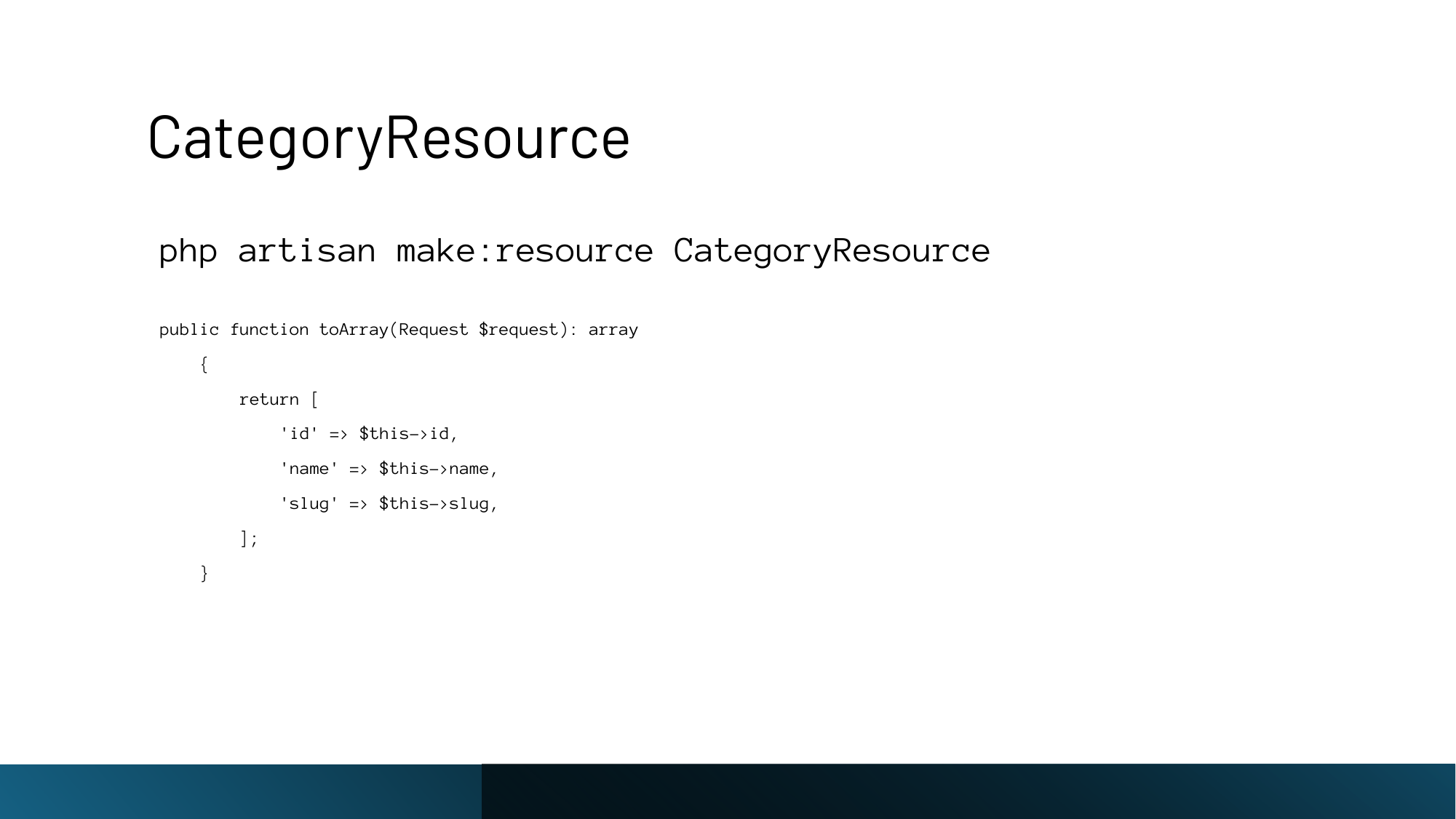

# CategoryResource
php artisan make:resource CategoryResource

public function toArray(Request $request): array
    {
        return [
            'id' => $this->id,
            'name' => $this->name,
            'slug' => $this->slug,
        ];
    }